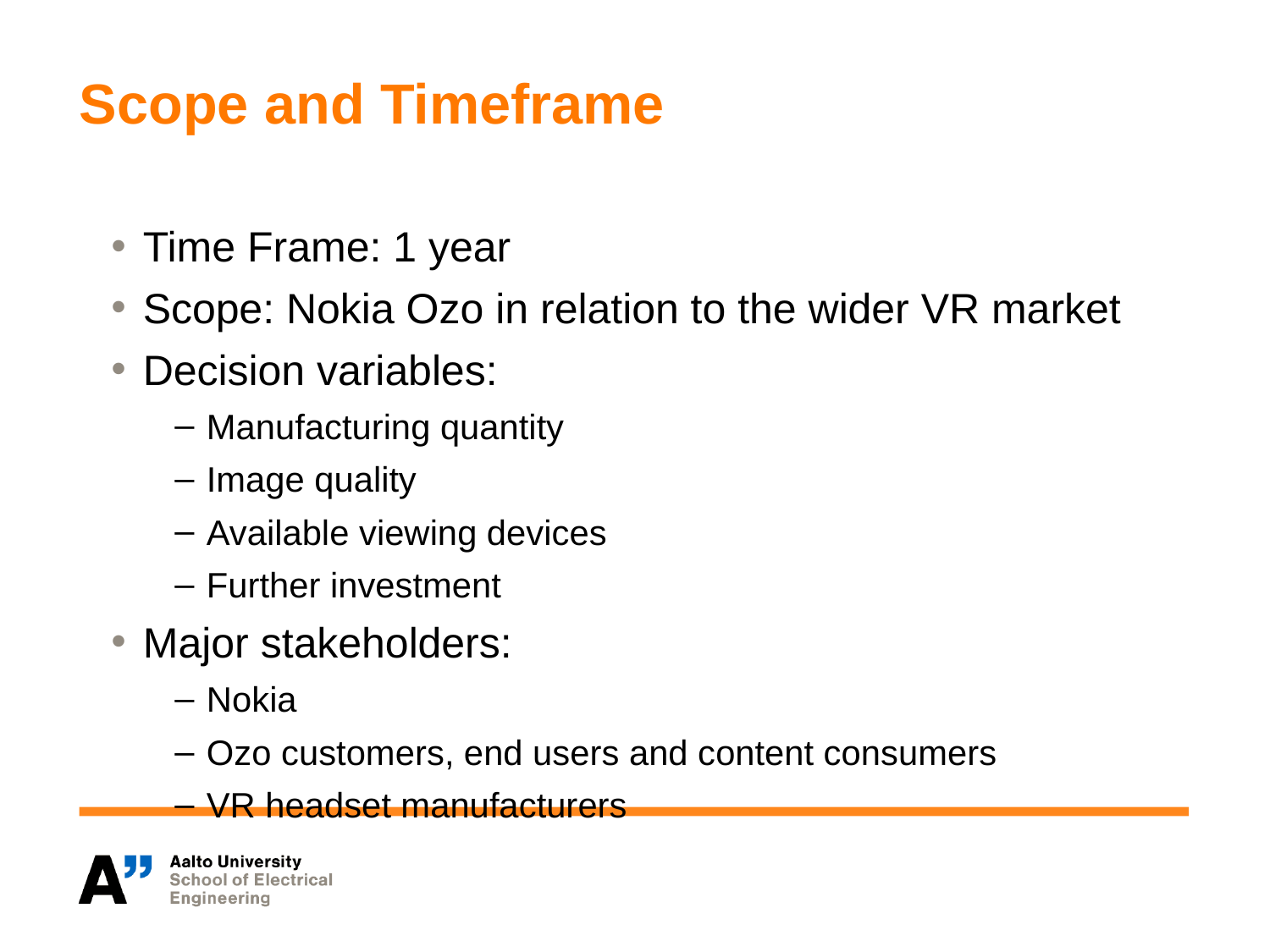

# Scope and Timeframe
Time Frame: 1 year
Scope: Nokia Ozo in relation to the wider VR market
Decision variables:
Manufacturing quantity
Image quality
Available viewing devices
Further investment
Major stakeholders:
Nokia
Ozo customers, end users and content consumers
VR headset manufacturers